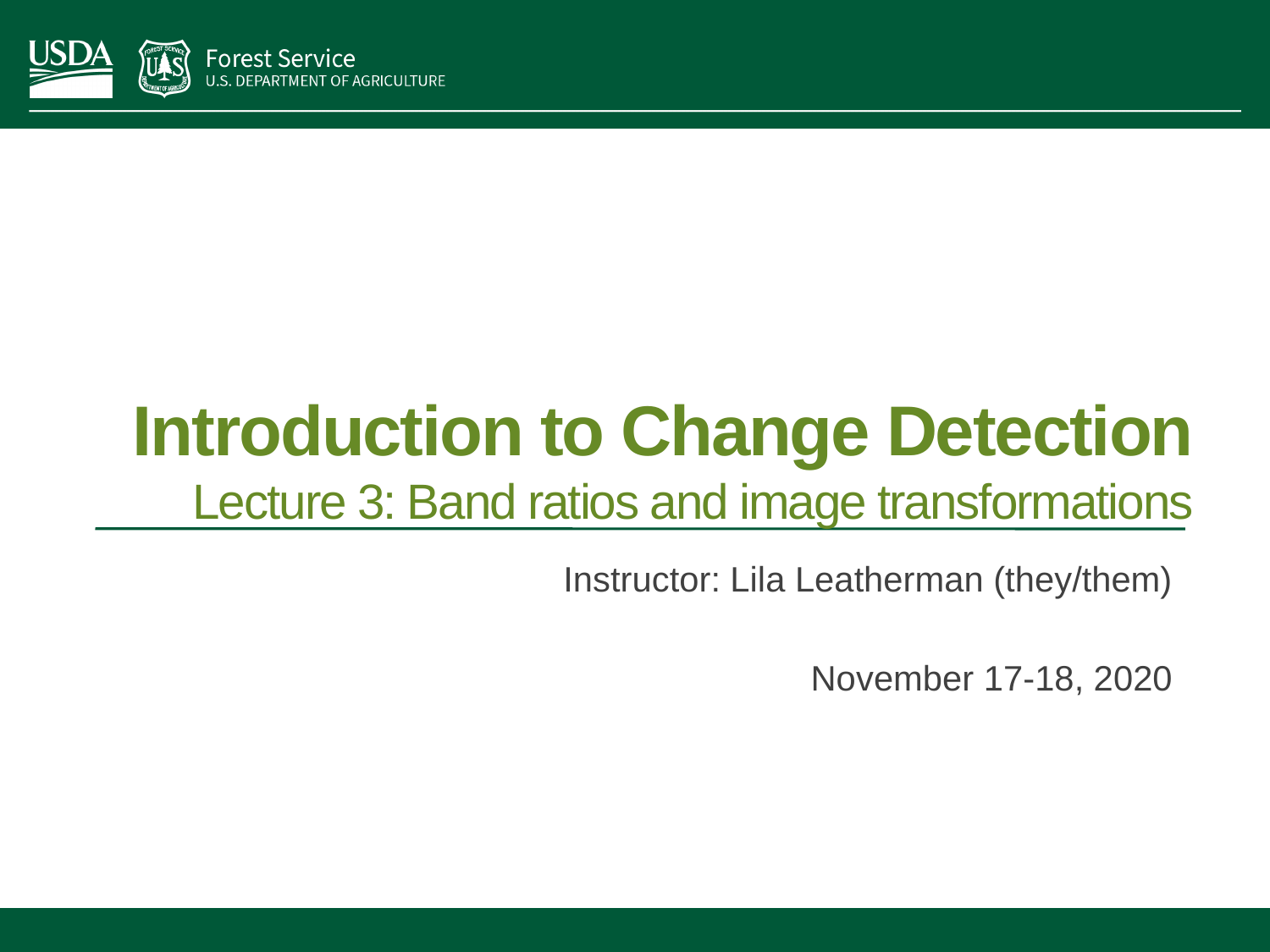

Introduction to Change Detection
Lecture 3: Band ratios and image transformations
Instructor: Lila Leatherman (they/them)

November 17-18, 2020